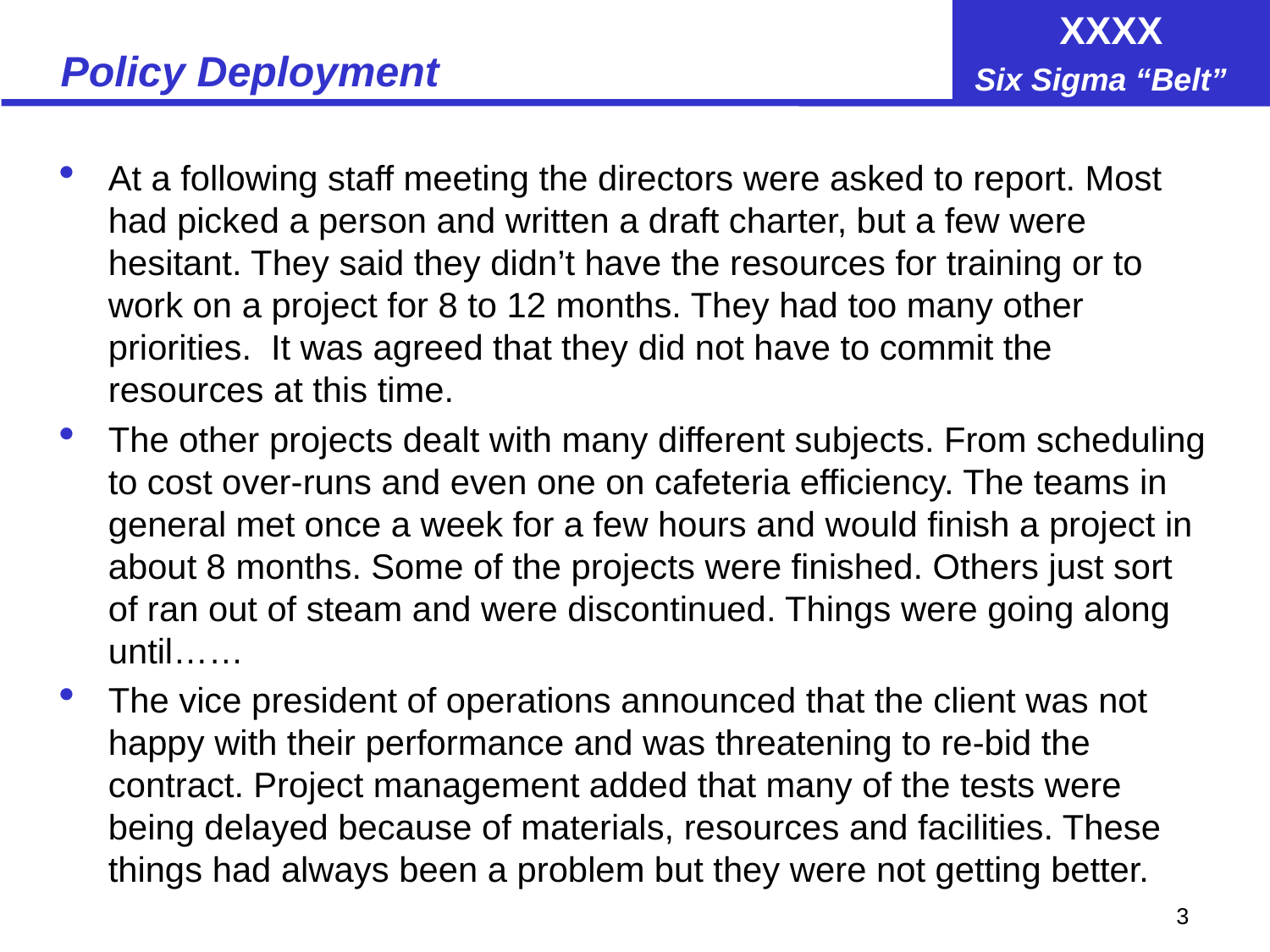

# Policy Deployment
At a following staff meeting the directors were asked to report. Most had picked a person and written a draft charter, but a few were hesitant. They said they didn’t have the resources for training or to work on a project for 8 to 12 months. They had too many other priorities.  It was agreed that they did not have to commit the resources at this time.
The other projects dealt with many different subjects. From scheduling to cost over-runs and even one on cafeteria efficiency. The teams in general met once a week for a few hours and would finish a project in about 8 months. Some of the projects were finished. Others just sort of ran out of steam and were discontinued. Things were going along until……
The vice president of operations announced that the client was not happy with their performance and was threatening to re-bid the contract. Project management added that many of the tests were being delayed because of materials, resources and facilities. These things had always been a problem but they were not getting better.